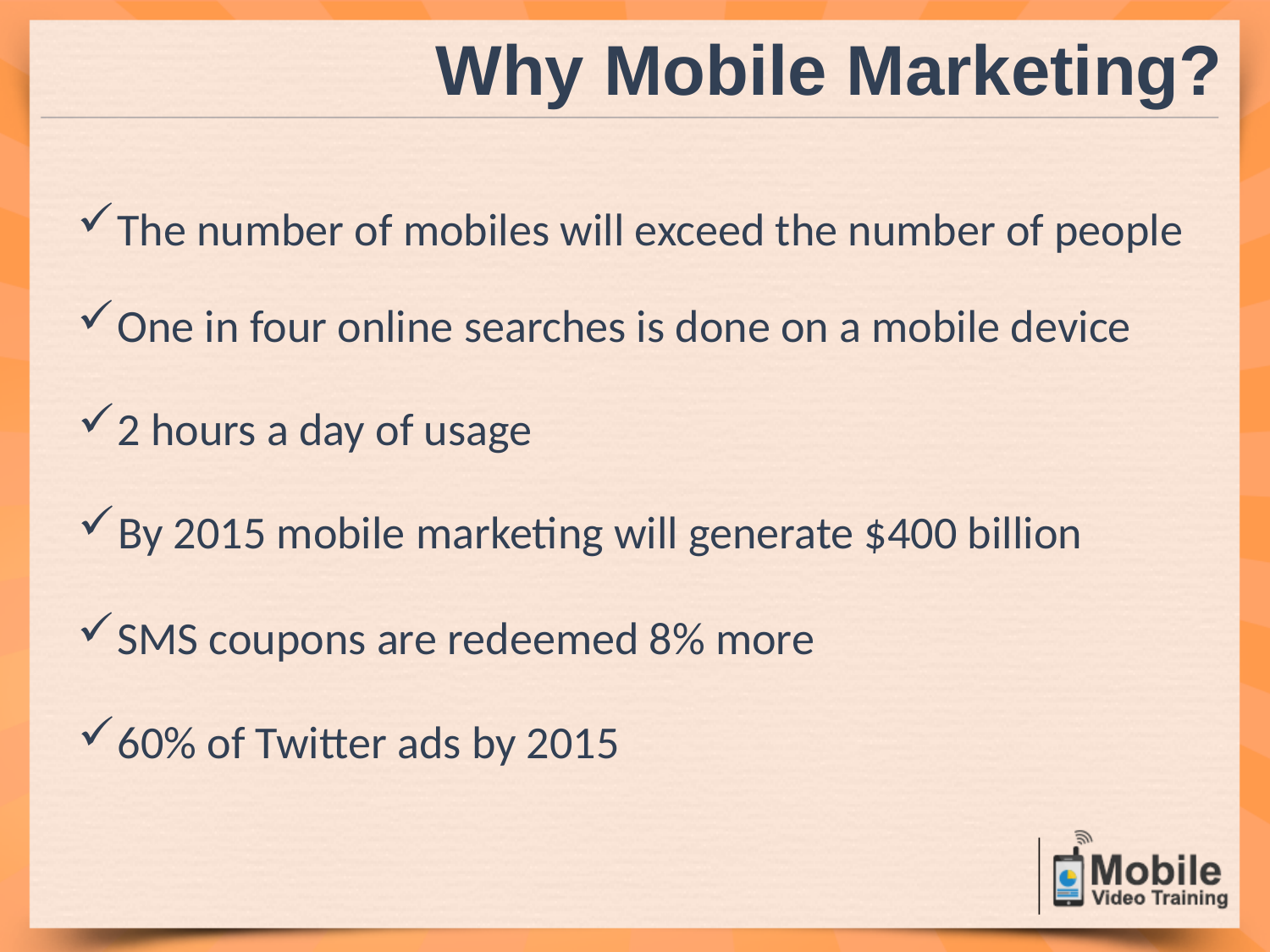

Why Mobile Marketing?
The number of mobiles will exceed the number of people
One in four online searches is done on a mobile device
2 hours a day of usage
By 2015 mobile marketing will generate $400 billion
SMS coupons are redeemed 8% more
60% of Twitter ads by 2015